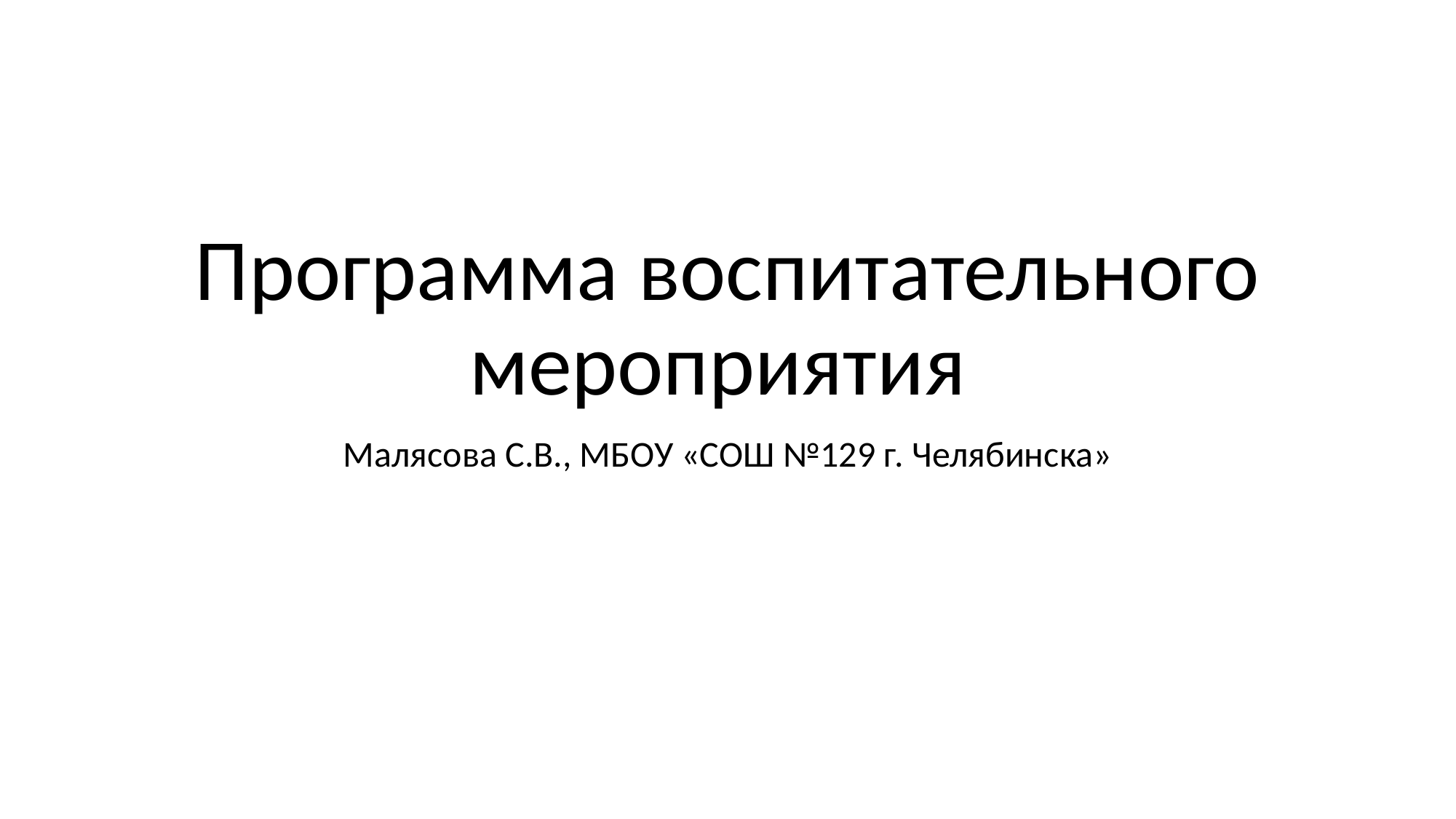

# Программа воспитательного мероприятия
Малясова С.В., МБОУ «СОШ №129 г. Челябинска»